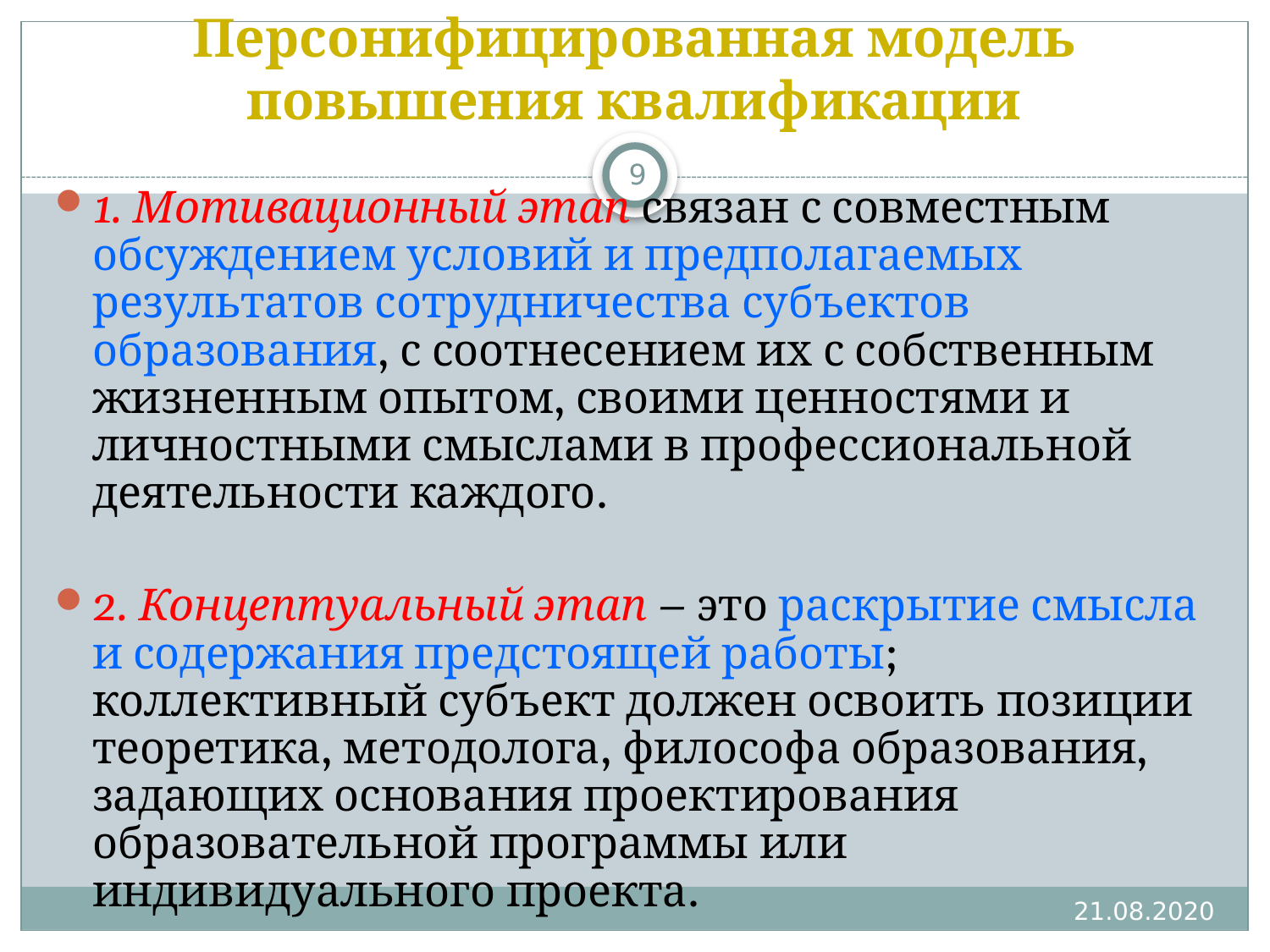

# Персонифицированная модель повышения квалификации
9
1. Мотивационный этап связан с совместным обсуждением условий и предполагаемых результатов сотрудничества субъектов образования, с соотнесением их с собственным жизненным опытом, своими ценностями и личностными смыслами в профессиональной деятельности каждого.

2. Концептуальный этап – это раскрытие смысла и содержания предстоящей работы; коллективный субъект должен освоить позиции теоретика, методолога, философа образования, задающих основания проектирования образовательной программы или индивидуального проекта.
21.08.2020